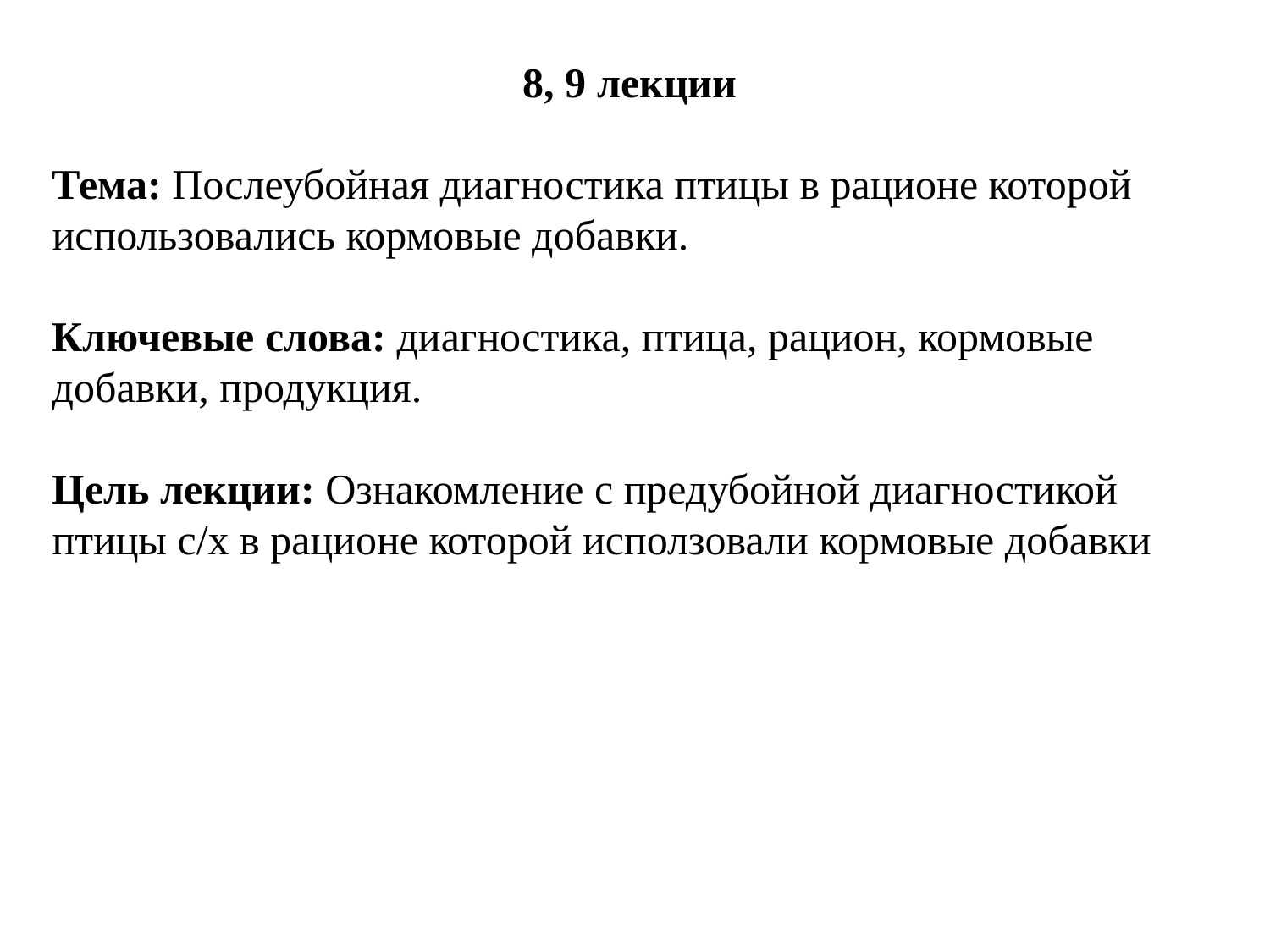

8, 9 лекции

Тема: Послеубойная диагностика птицы в рационе которой использовались кормовые добавки.

Ключевые слова: диагностика, птица, рацион, кормовые добавки, продукция.

Цель лекции: Ознакомление с предубойной диагностикой птицы с/х в рационе которой исползовали кормовые добавки